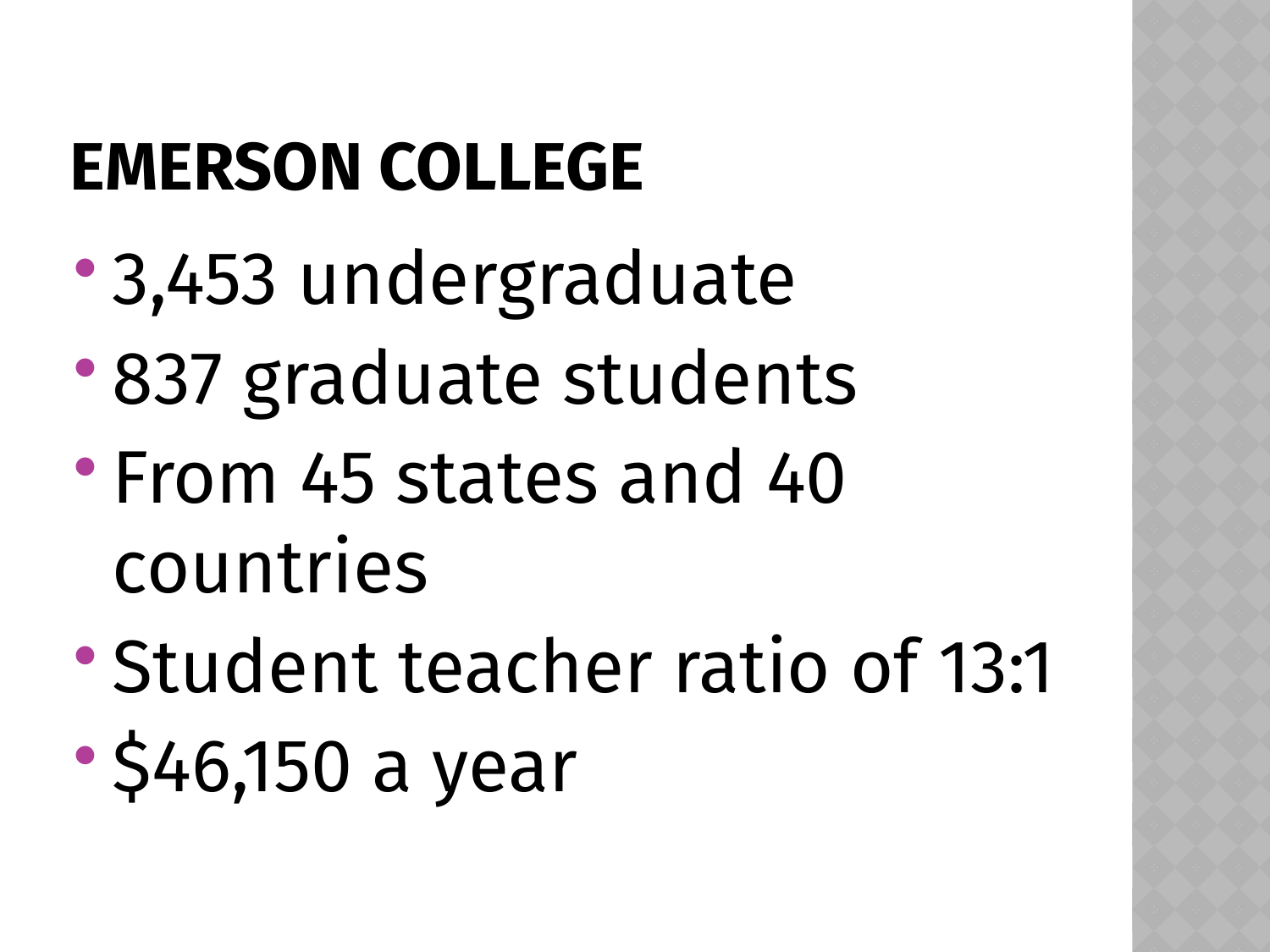

# Emerson College
3,453 undergraduate
837 graduate students
From 45 states and 40 countries
Student teacher ratio of 13:1
$46,150 a year